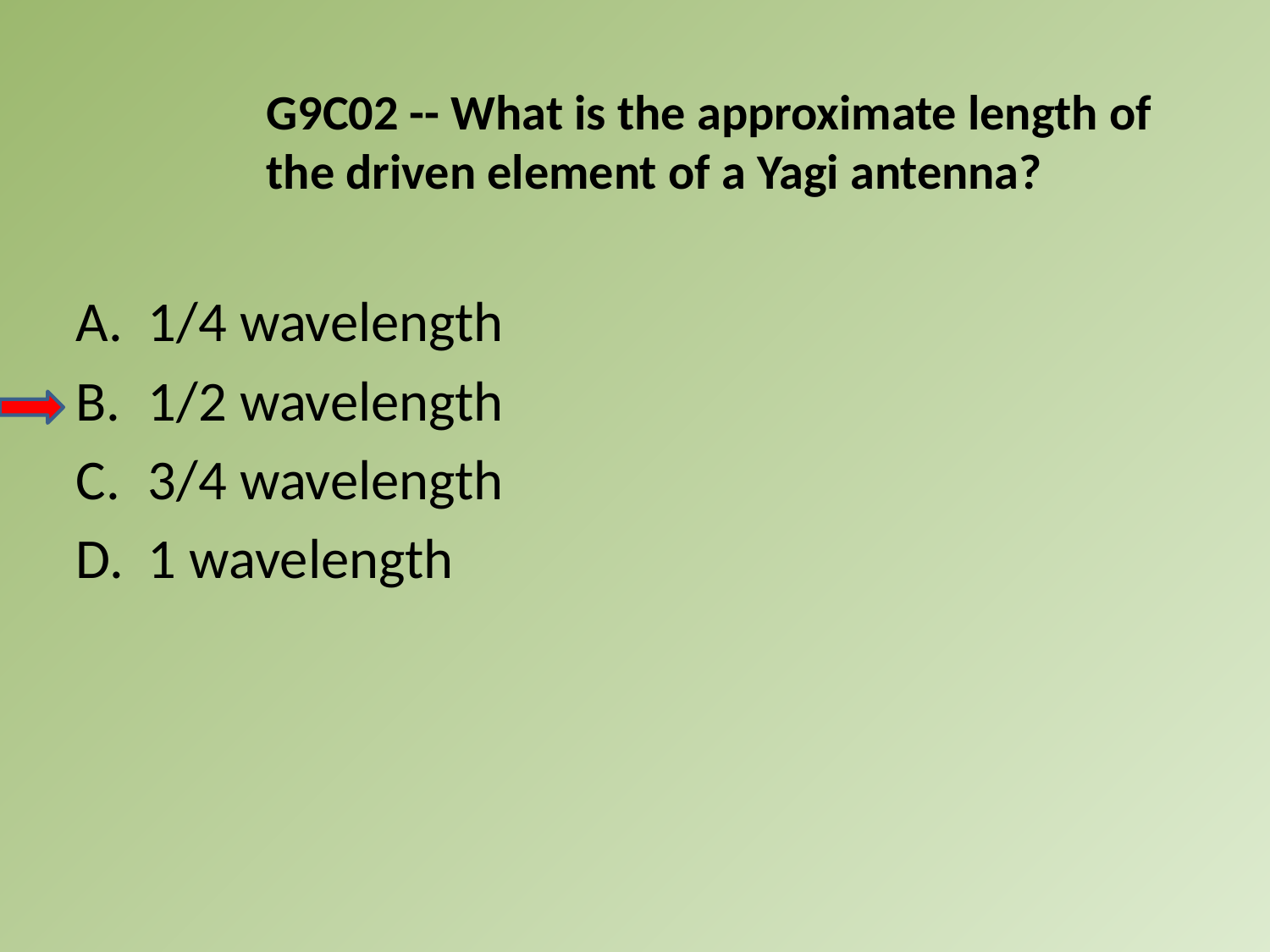

G9C02 -- What is the approximate length of the driven element of a Yagi antenna?
A.	1/4 wavelength
B.	1/2 wavelength
C.	3/4 wavelength
D.	1 wavelength